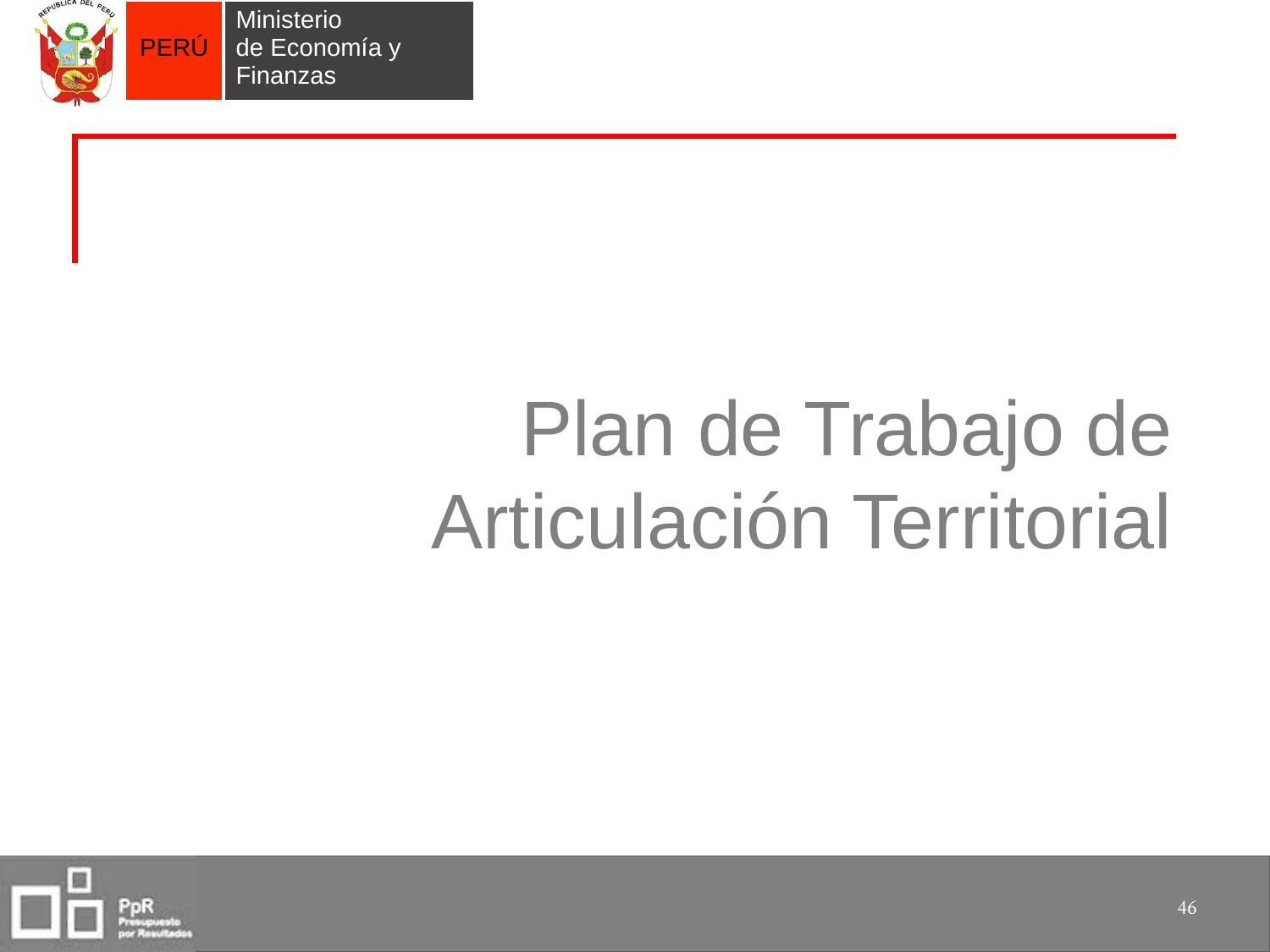

# Plan de Trabajo de Articulación Territorial
46